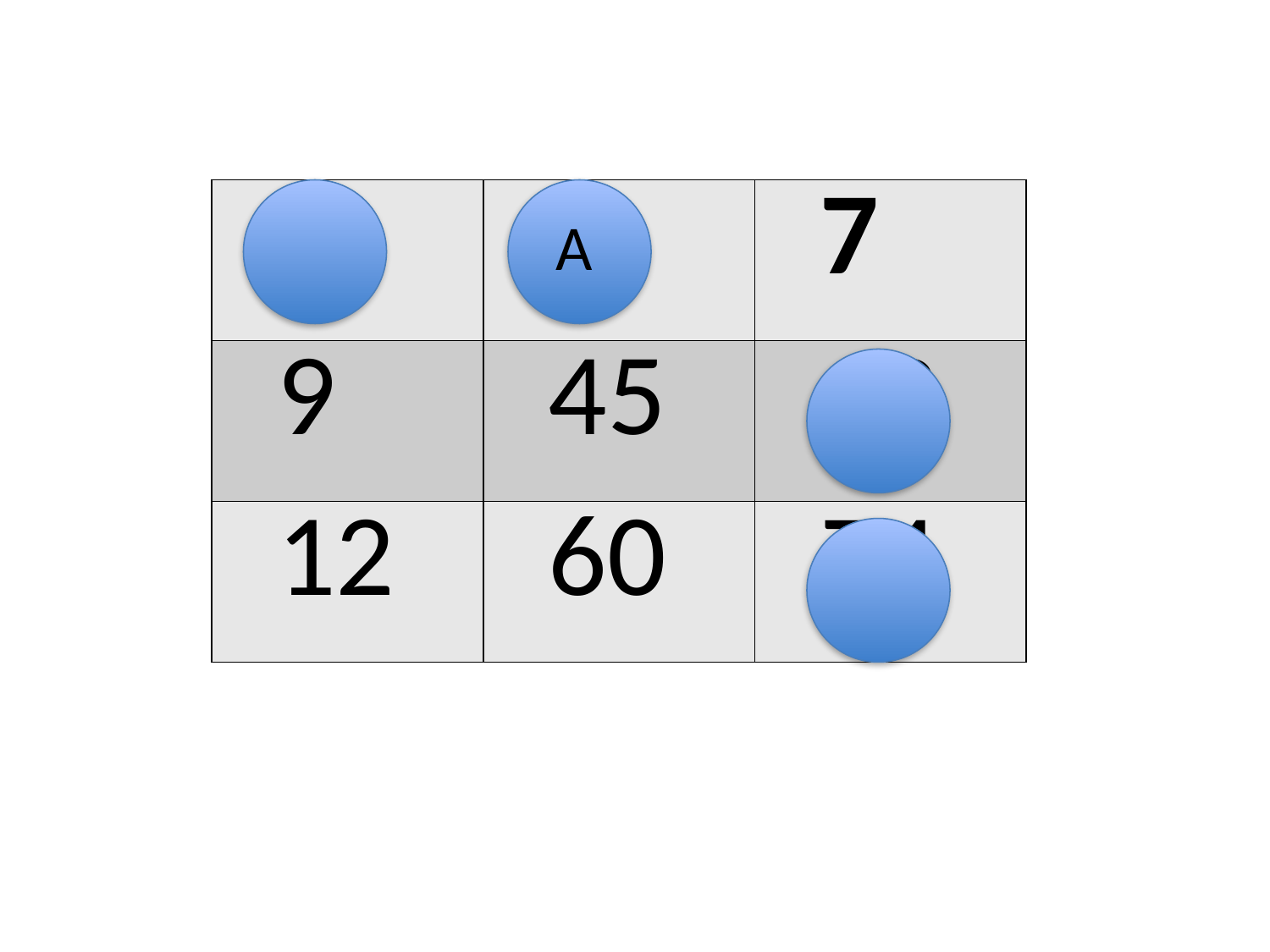

| X | 5 | 7 |
| --- | --- | --- |
| 9 | 45 | 63 |
| 12 | 60 | 74 |

 A